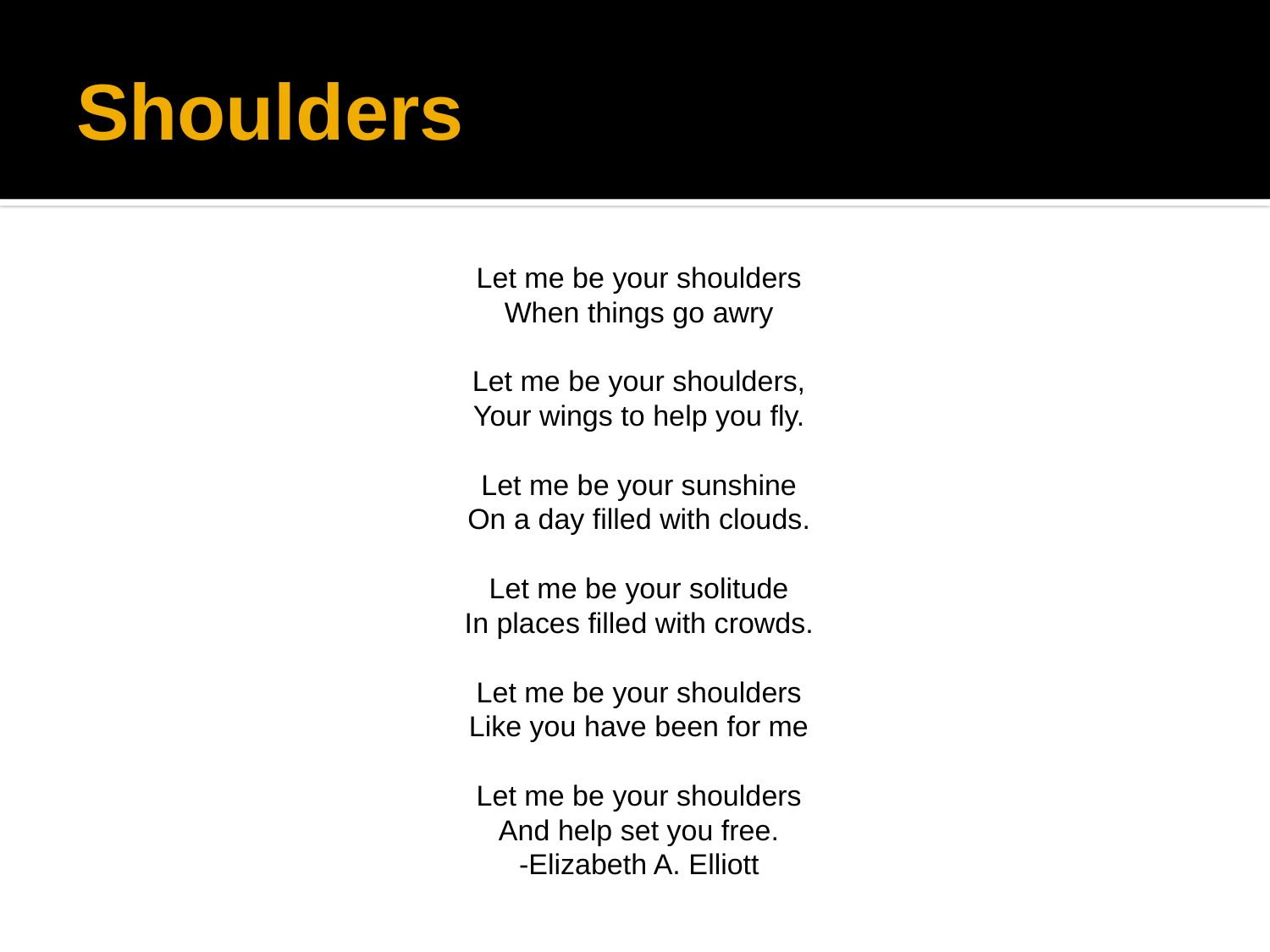

# Shoulders
Let me be your shoulders
When things go awry

Let me be your shoulders,
Your wings to help you fly.

Let me be your sunshine
On a day filled with clouds.

Let me be your solitude
In places filled with crowds.

Let me be your shoulders
Like you have been for me

Let me be your shoulders
And help set you free.
-Elizabeth A. Elliott